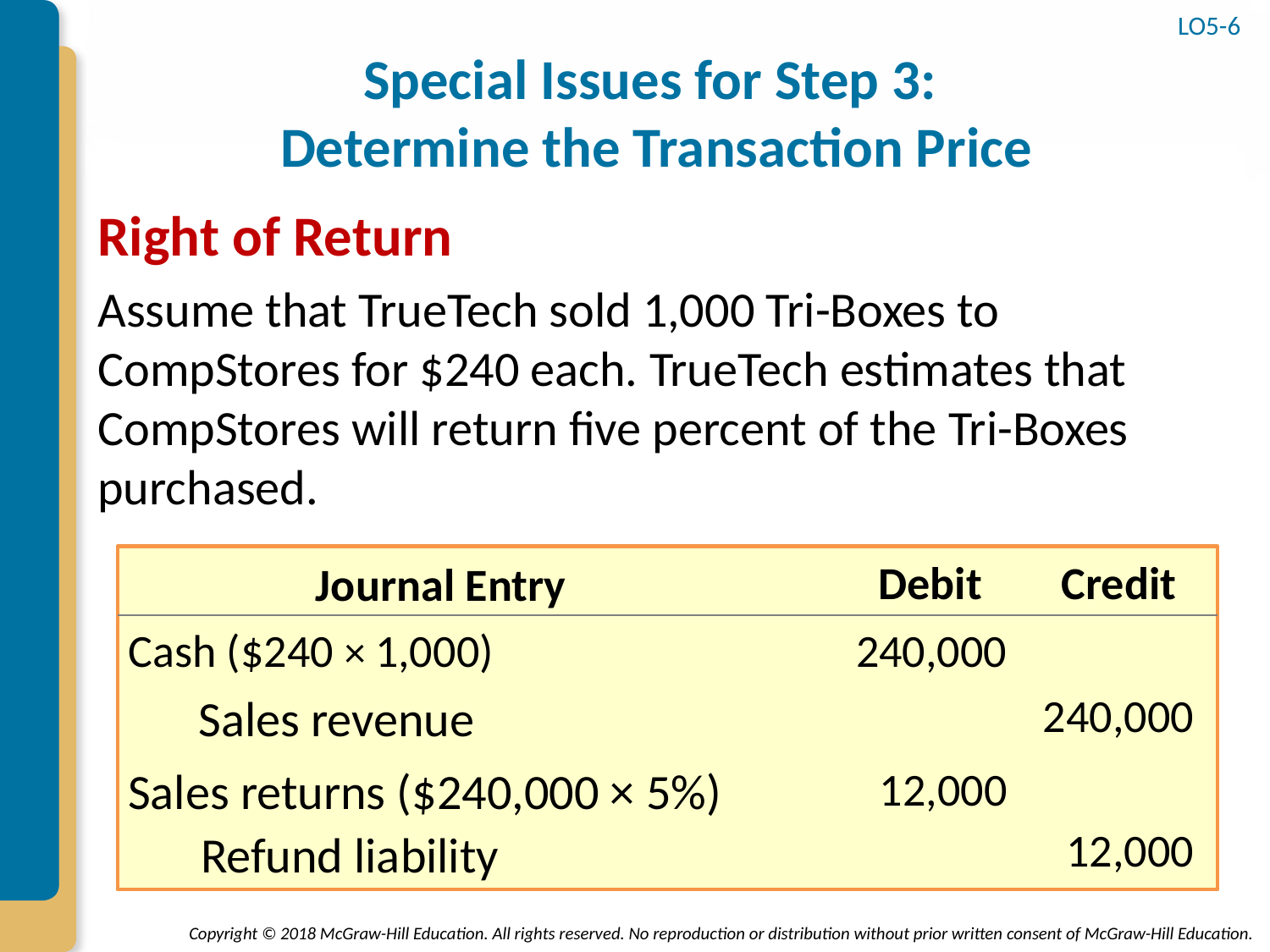

LO5-6
# Special Issues for Step 3: Determine the Transaction Price
Right of Return
Assume that TrueTech sold 1,000 Tri-Boxes to CompStores for $240 each. TrueTech estimates that CompStores will return five percent of the Tri-Boxes purchased.

Debit
Credit
Journal Entry
Cash ($240 × 1,000)
240,000
240,000
       Sales revenue
Sales returns ($240,000 × 5%)
12,000
12,000
       Refund liability